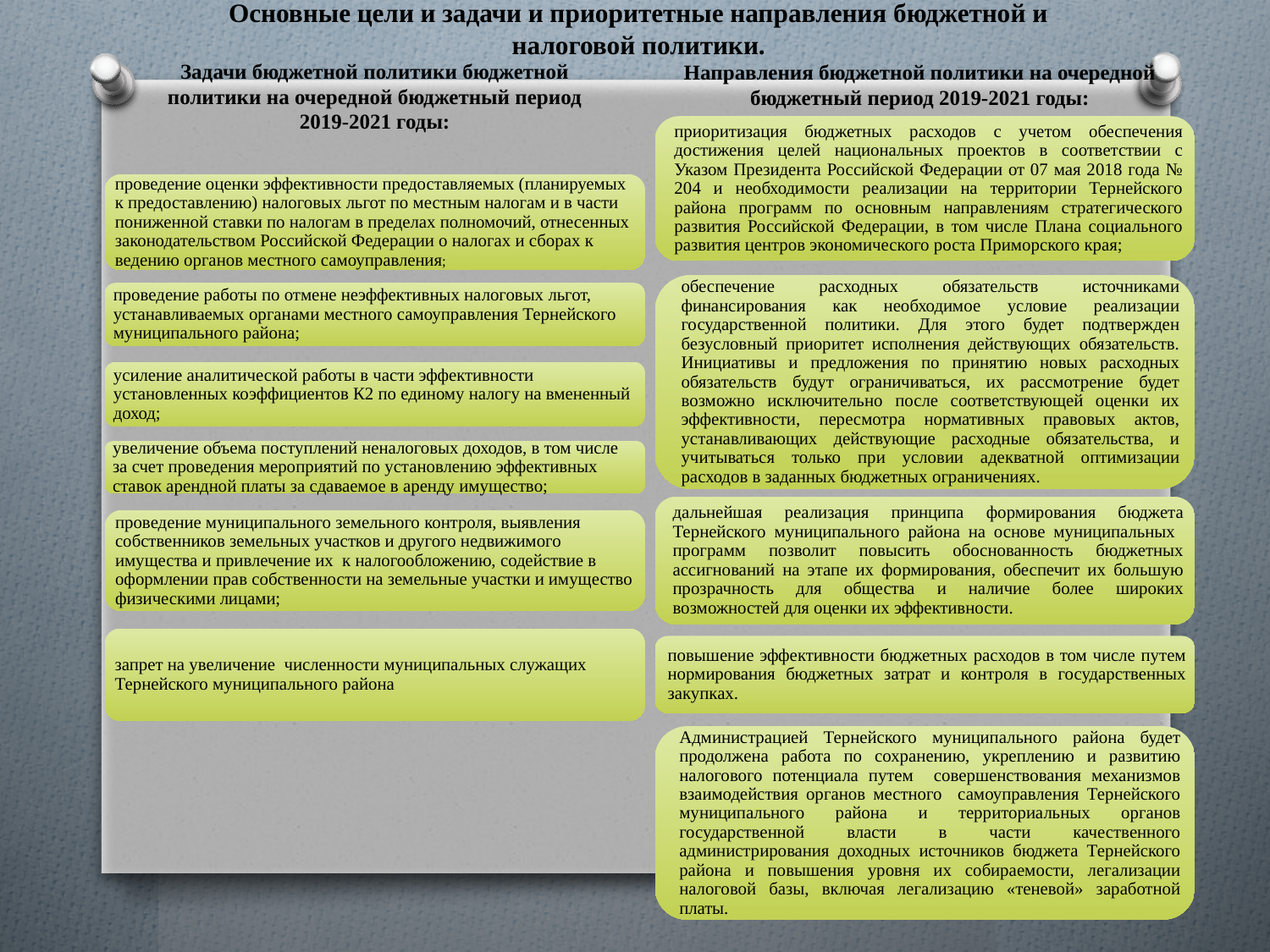

# Основные цели и задачи и приоритетные направления бюджетной и налоговой политики.
Направления бюджетной политики на очередной бюджетный период 2019-2021 годы:
Задачи бюджетной политики бюджетной политики на очередной бюджетный период 2019-2021 годы:

приоритизация бюджетных расходов с учетом обеспечения достижения целей национальных проектов в соответствии с Указом Президента Российской Федерации от 07 мая 2018 года № 204 и необходимости реализации на территории Тернейского района программ по основным направлениям стратегического развития Российской Федерации, в том числе Плана социального развития центров экономического роста Приморского края;
обеспечение расходных обязательств источниками финансирования как необходимое условие реализации государственной политики. Для этого будет подтвержден безусловный приоритет исполнения действующих обязательств. Инициативы и предложения по принятию новых расходных обязательств будут ограничиваться, их рассмотрение будет возможно исключительно после соответствующей оценки их эффективности, пересмотра нормативных правовых актов, устанавливающих действующие расходные обязательства, и учитываться только при условии адекватной оптимизации расходов в заданных бюджетных ограничениях.
дальнейшая реализация принципа формирования бюджета Тернейского муниципального района на основе муниципальных  программ позволит повысить обоснованность бюджетных ассигнований на этапе их формирования, обеспечит их большую прозрачность для общества и наличие более широких возможностей для оценки их эффективности.
повышение эффективности бюджетных расходов в том числе путем нормирования бюджетных затрат и контроля в государственных закупках.
Администрацией Тернейского муниципального района будет продолжена работа по сохранению, укреплению и развитию налогового потенциала путем  совершенствования механизмов взаимодействия органов местного  самоуправления Тернейского муниципального района и территориальных органов государственной власти в части качественного администрирования доходных источников бюджета Тернейского района и повышения уровня их собираемости, легализации налоговой базы, включая легализацию «теневой» заработной платы.
проведение оценки эффективности предоставляемых (планируемых к предоставлению) налоговых льгот по местным налогам и в части пониженной ставки по налогам в пределах полномочий, отнесенных законодательством Российской Федерации о налогах и сборах к ведению органов местного самоуправления;
проведение работы по отмене неэффективных налоговых льгот, устанавливаемых органами местного самоуправления Тернейского муниципального района;
усиление аналитической работы в части эффективности установленных коэффициентов К2 по единому налогу на вмененный доход;
увеличение объема поступлений неналоговых доходов, в том числе за счет проведения мероприятий по установлению эффективных ставок арендной платы за сдаваемое в аренду имущество;
проведение муниципального земельного контроля, выявления собственников земельных участков и другого недвижимого имущества и привлечение их  к налогообложению, содействие в оформлении прав собственности на земельные участки и имущество физическими лицами;
запрет на увеличение  численности муниципальных служащих Тернейского муниципального района